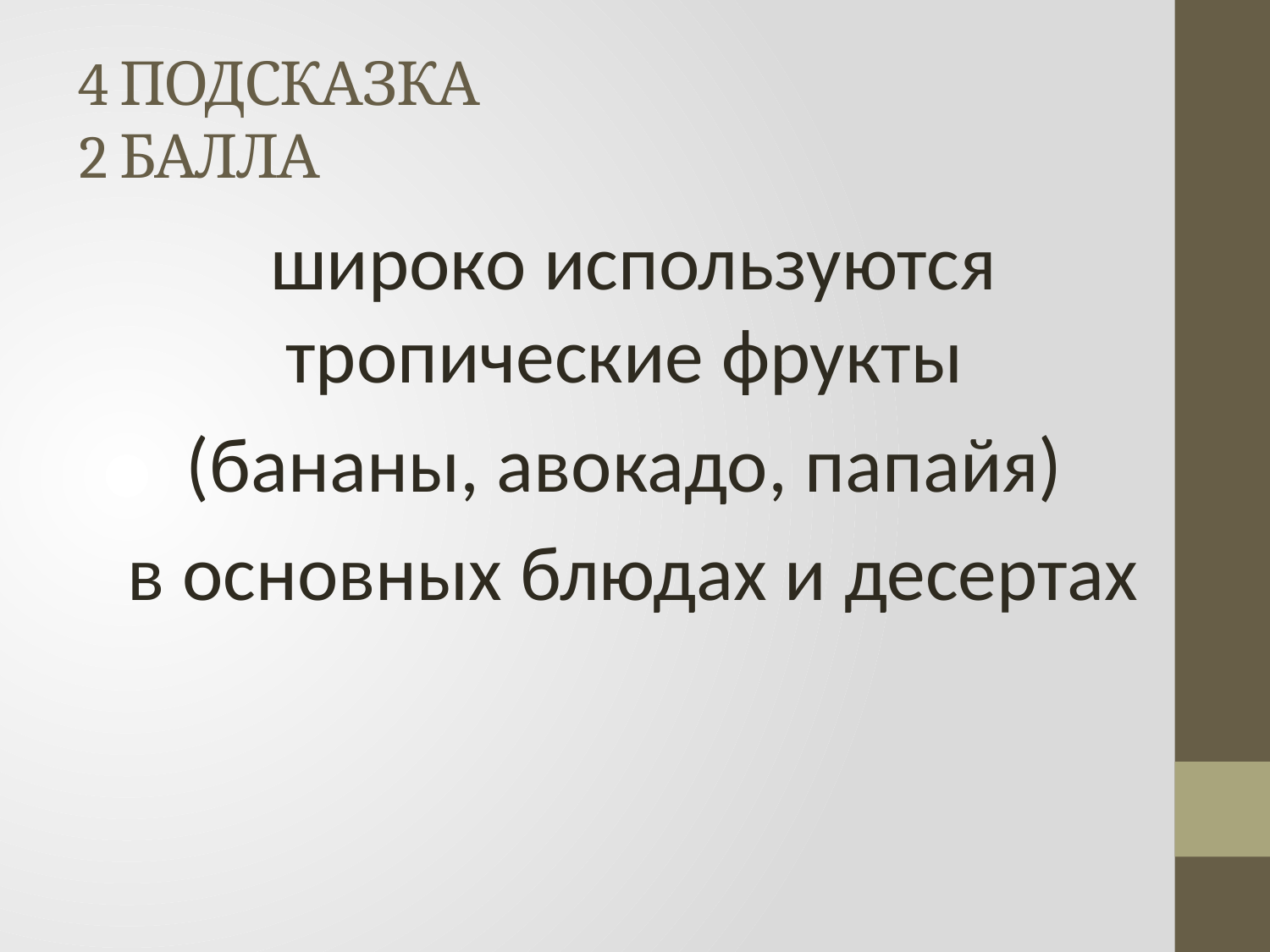

# 4 ПОДСКАЗКА 2 БАЛЛА
широко используются тропические фрукты
(бананы, авокадо, папайя)
в основных блюдах и десертах